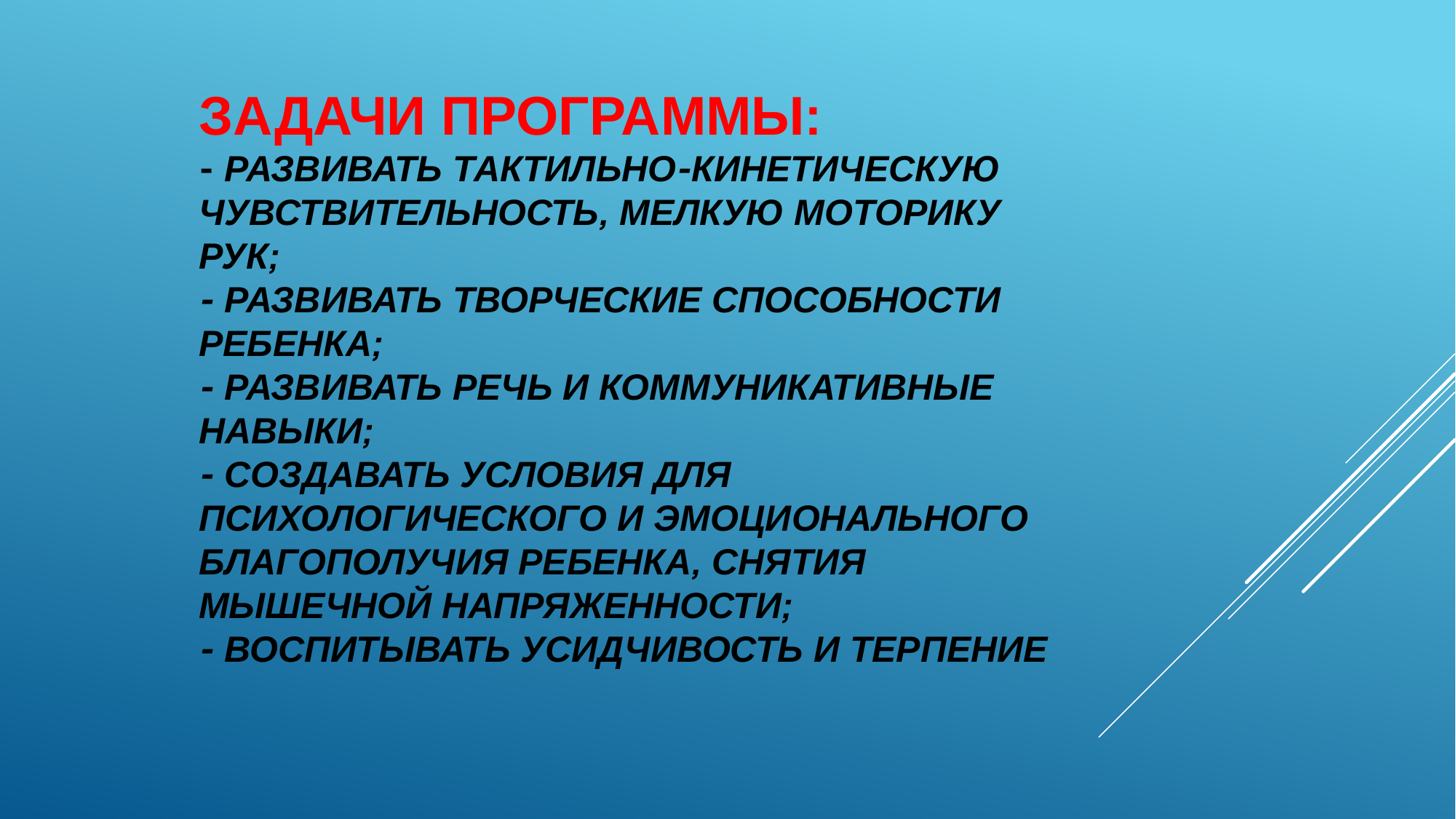

# Задачи программы: - развивать тактильно-кинетическую чувствительность, мелкую моторику рук; - развивать творческие способности ребенка; - развивать речь и коммуникативные навыки; - создавать условия для психологического и эмоционального благополучия ребенка, снятия мышечной напряженности; - воспитывать усидчивость и терпение